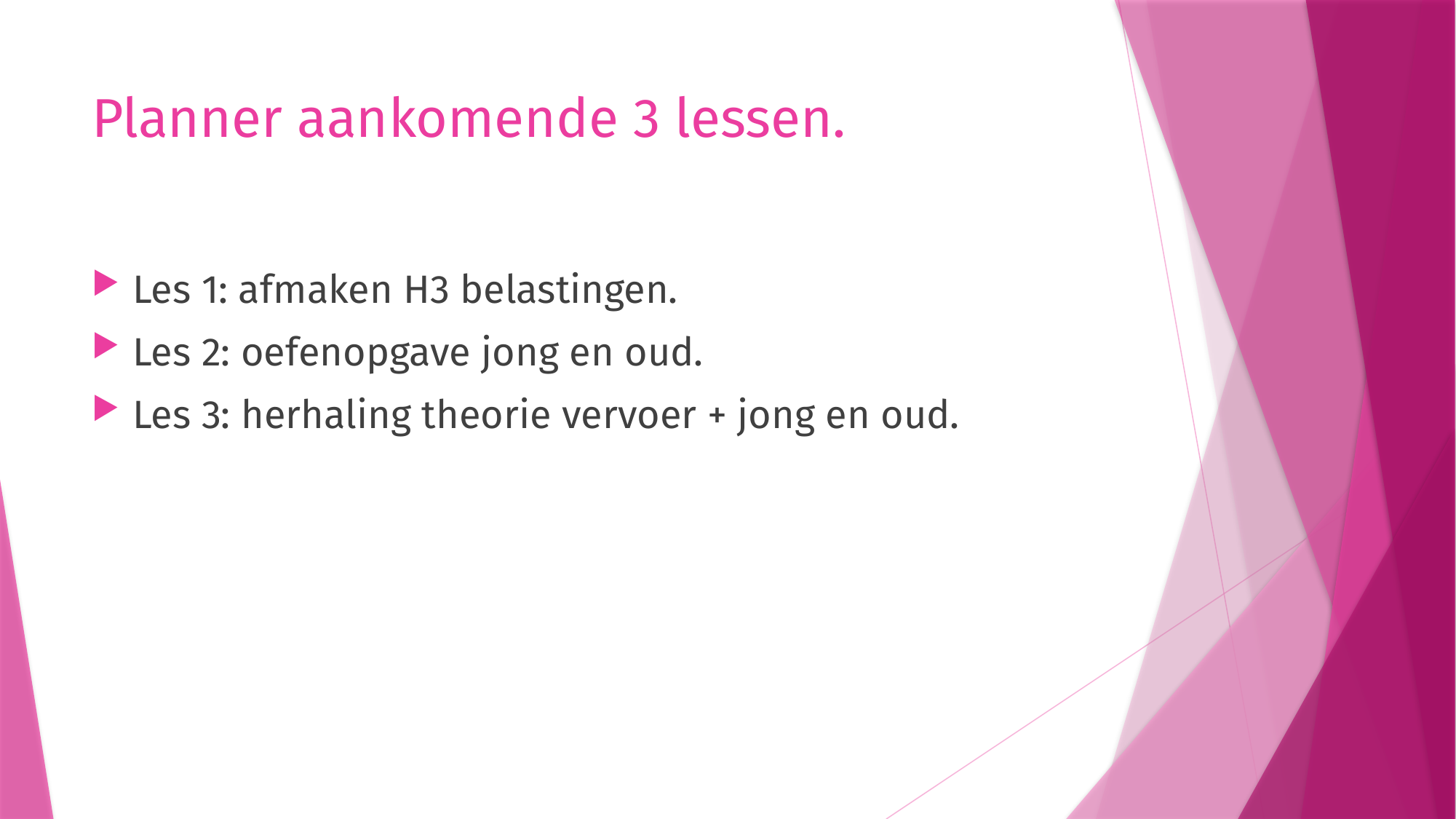

# Planner aankomende 3 lessen.
Les 1: afmaken H3 belastingen.
Les 2: oefenopgave jong en oud.
Les 3: herhaling theorie vervoer + jong en oud.